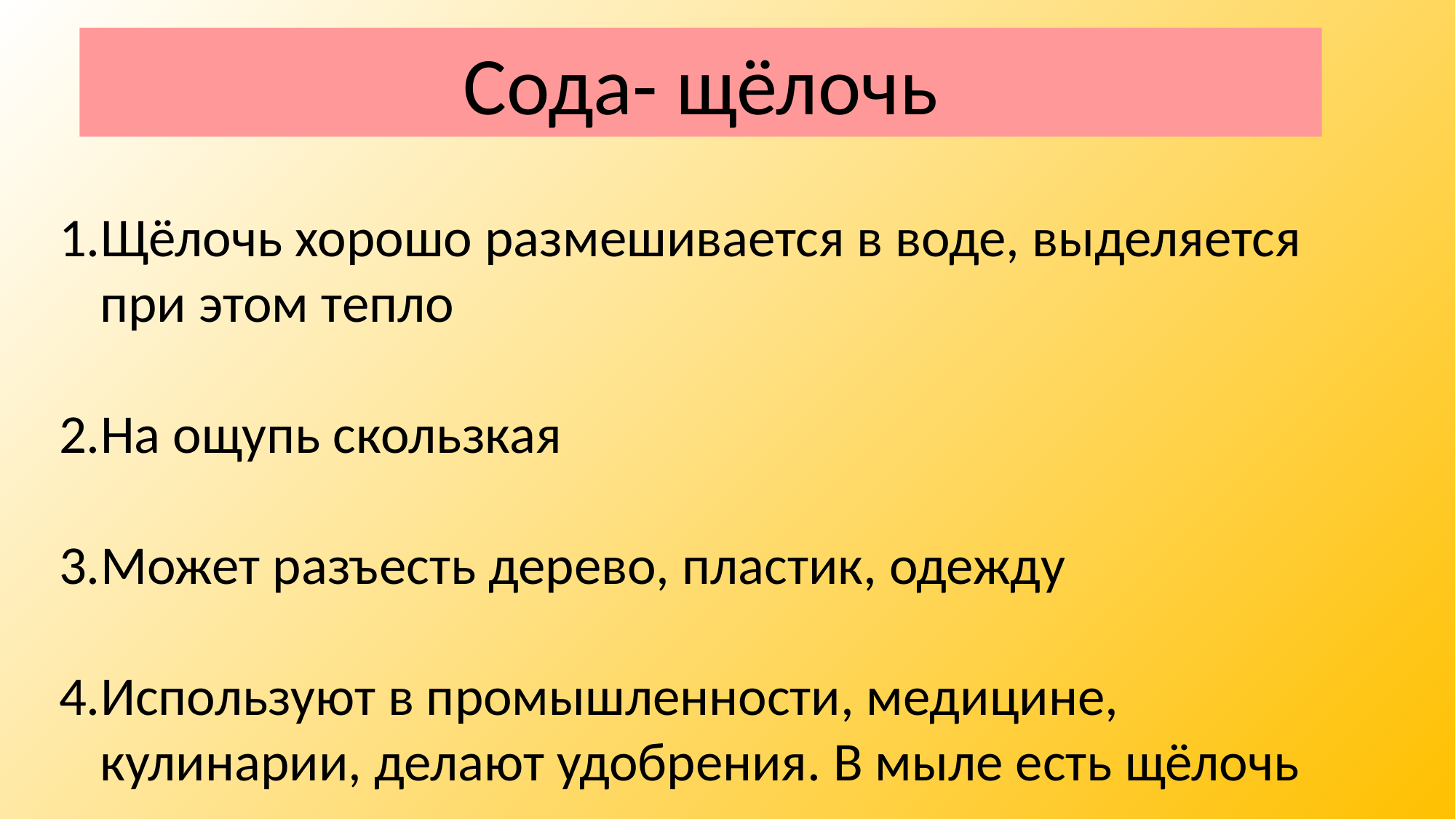

Сода- щёлочь
Щёлочь хорошо размешивается в воде, выделяется при этом тепло

На ощупь скользкая

Может разъесть дерево, пластик, одежду

Используют в промышленности, медицине, кулинарии, делают удобрения. В мыле есть щёлочь